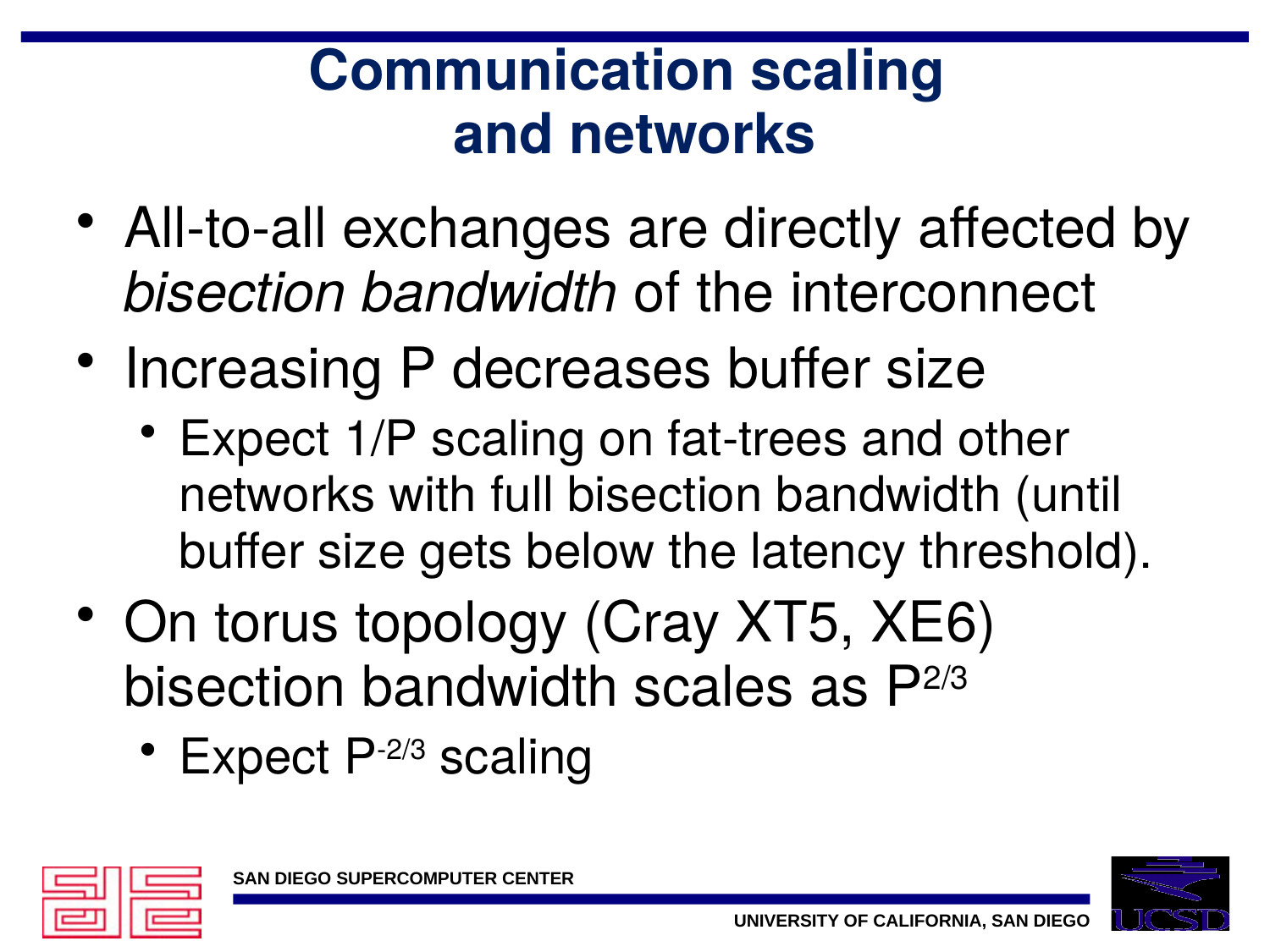

# Communication scaling and networks
All-to-all exchanges are directly affected by bisection bandwidth of the interconnect
Increasing P decreases buffer size
Expect 1/P scaling on fat-trees and other networks with full bisection bandwidth (until buffer size gets below the latency threshold).
On torus topology (Cray XT5, XE6) bisection bandwidth scales as P2/3
Expect P-2/3 scaling